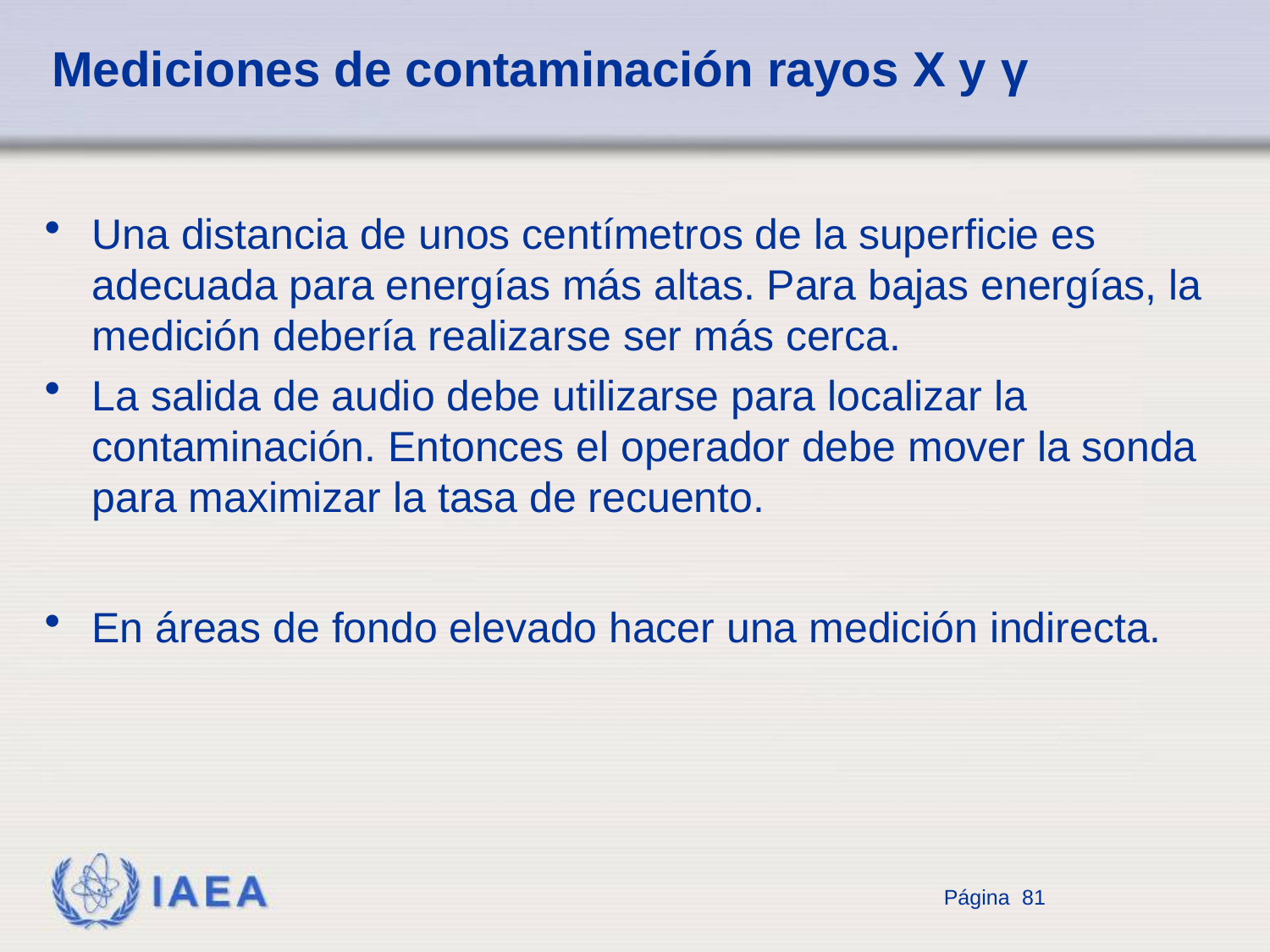

# Mediciones de contaminación rayos X y γ
Una distancia de unos centímetros de la superficie es adecuada para energías más altas. Para bajas energías, la medición debería realizarse ser más cerca.
La salida de audio debe utilizarse para localizar la contaminación. Entonces el operador debe mover la sonda para maximizar la tasa de recuento.

En áreas de fondo elevado hacer una medición indirecta.